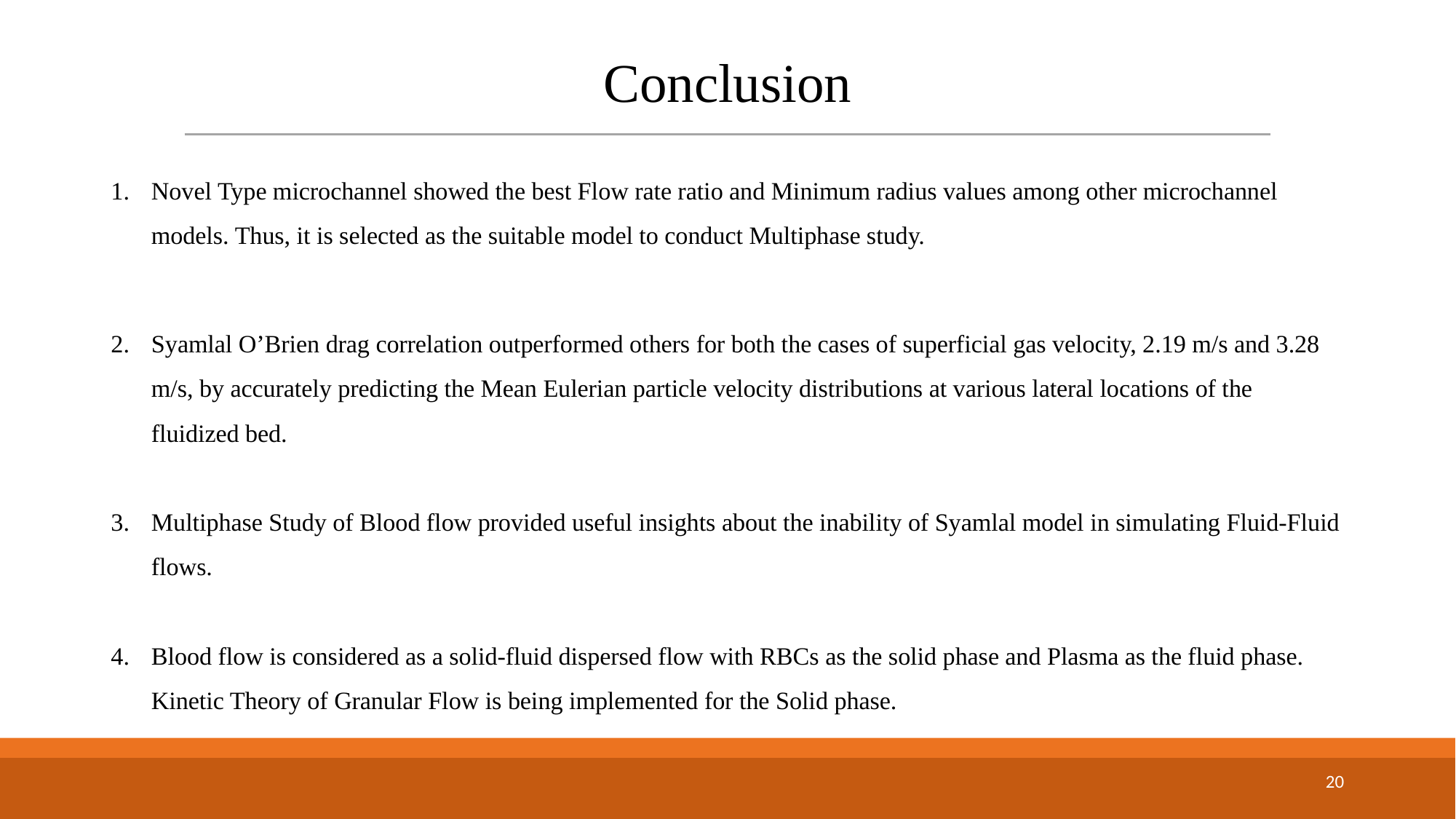

# Conclusion
Novel Type microchannel showed the best Flow rate ratio and Minimum radius values among other microchannel models. Thus, it is selected as the suitable model to conduct Multiphase study.

Syamlal O’Brien drag correlation outperformed others for both the cases of superficial gas velocity, 2.19 m/s and 3.28 m/s, by accurately predicting the Mean Eulerian particle velocity distributions at various lateral locations of the fluidized bed.

Multiphase Study of Blood flow provided useful insights about the inability of Syamlal model in simulating Fluid-Fluid flows.

Blood flow is considered as a solid-fluid dispersed flow with RBCs as the solid phase and Plasma as the fluid phase. Kinetic Theory of Granular Flow is being implemented for the Solid phase.

20